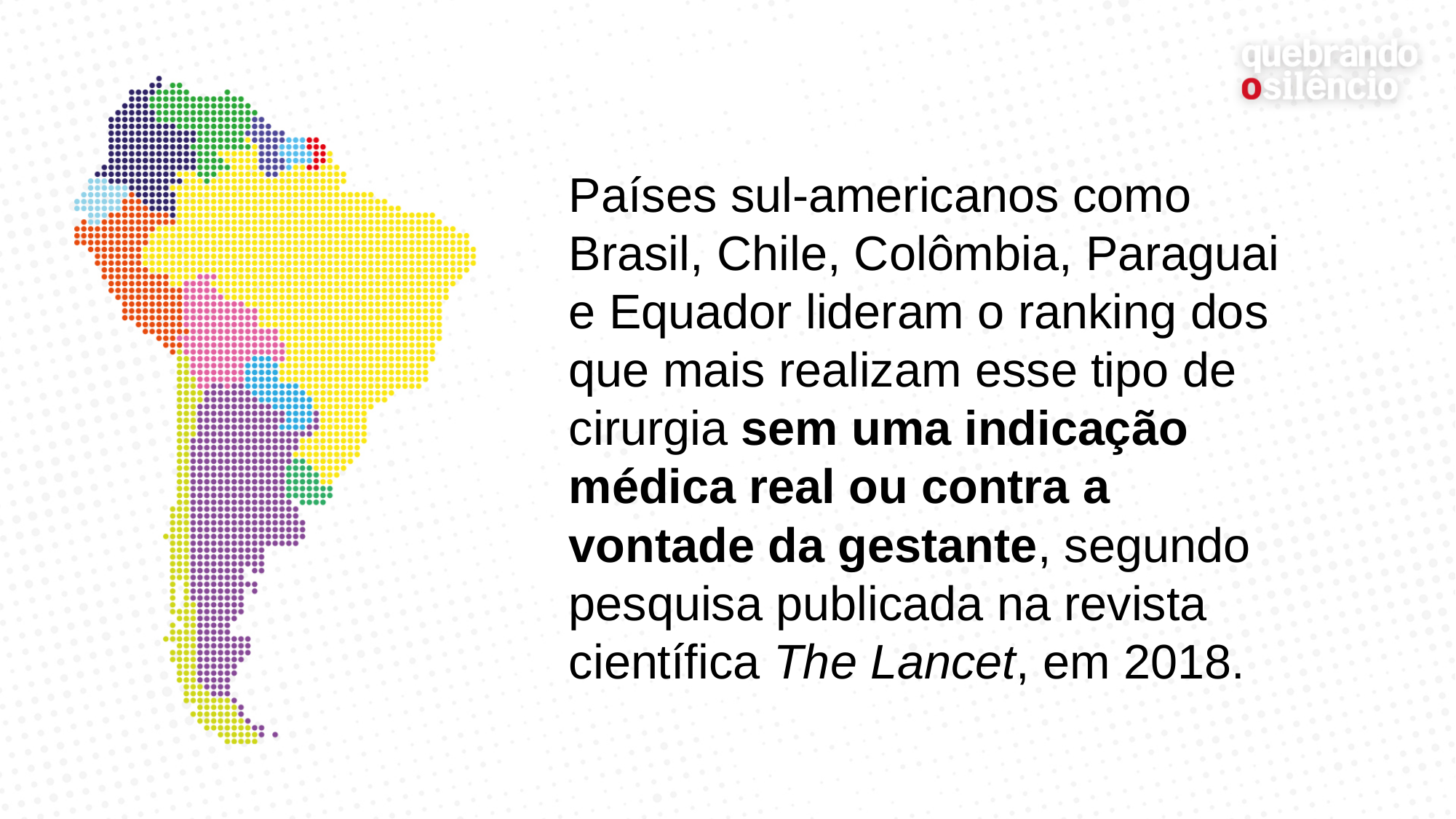

# Países sul-americanos como Brasil, Chile, Colômbia, Paraguai e Equador lideram o ranking dos que mais realizam esse tipo de cirurgia sem uma indicação médica real ou contra a vontade da gestante, segundo pesquisa publicada na revista científica The Lancet, em 2018.